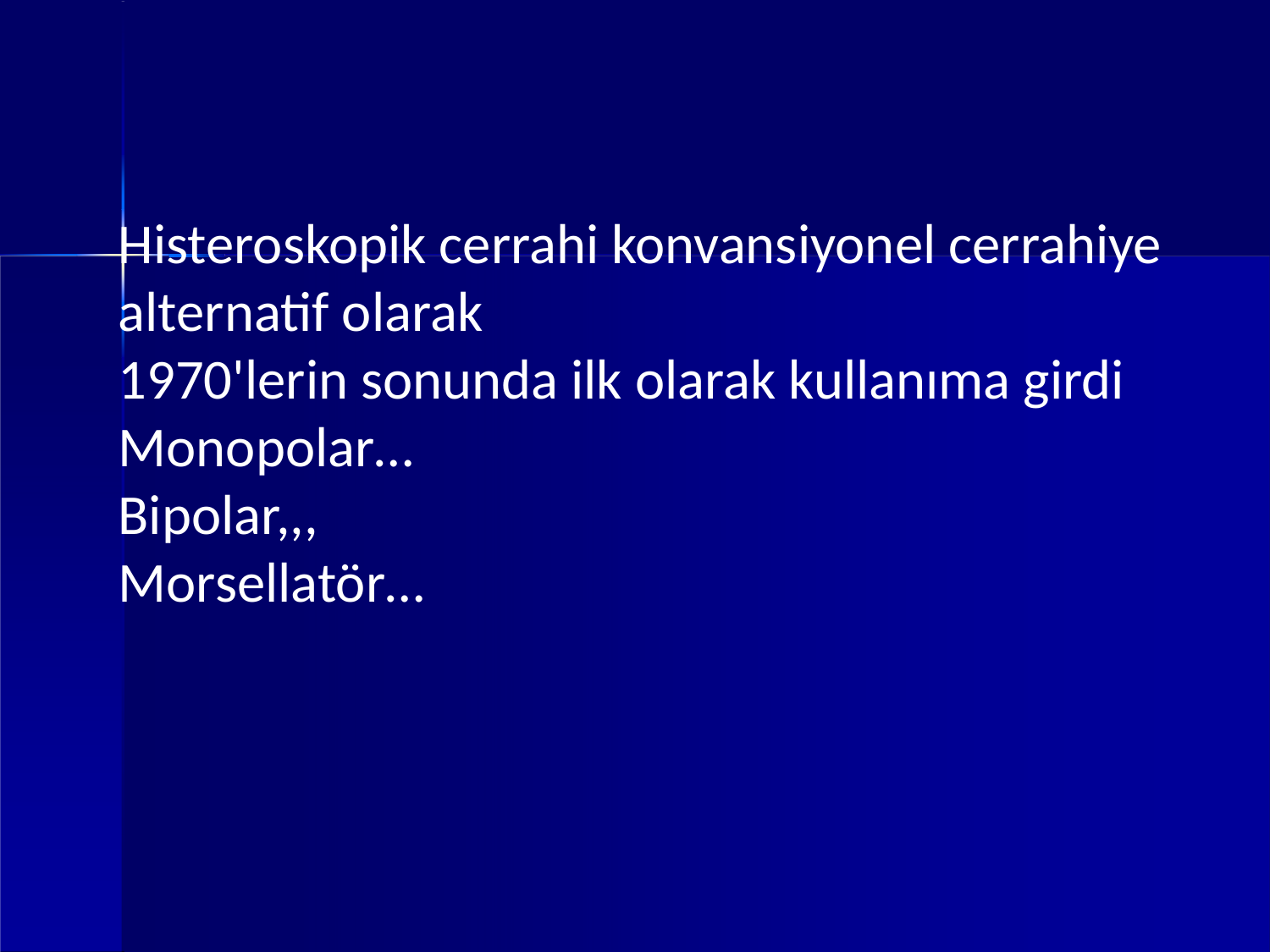

Histeroskopik cerrahi konvansiyonel cerrahiye alternatif olarak
1970'lerin sonunda ilk olarak kullanıma girdi
Monopolar…
Bipolar,,,
Morsellatör…